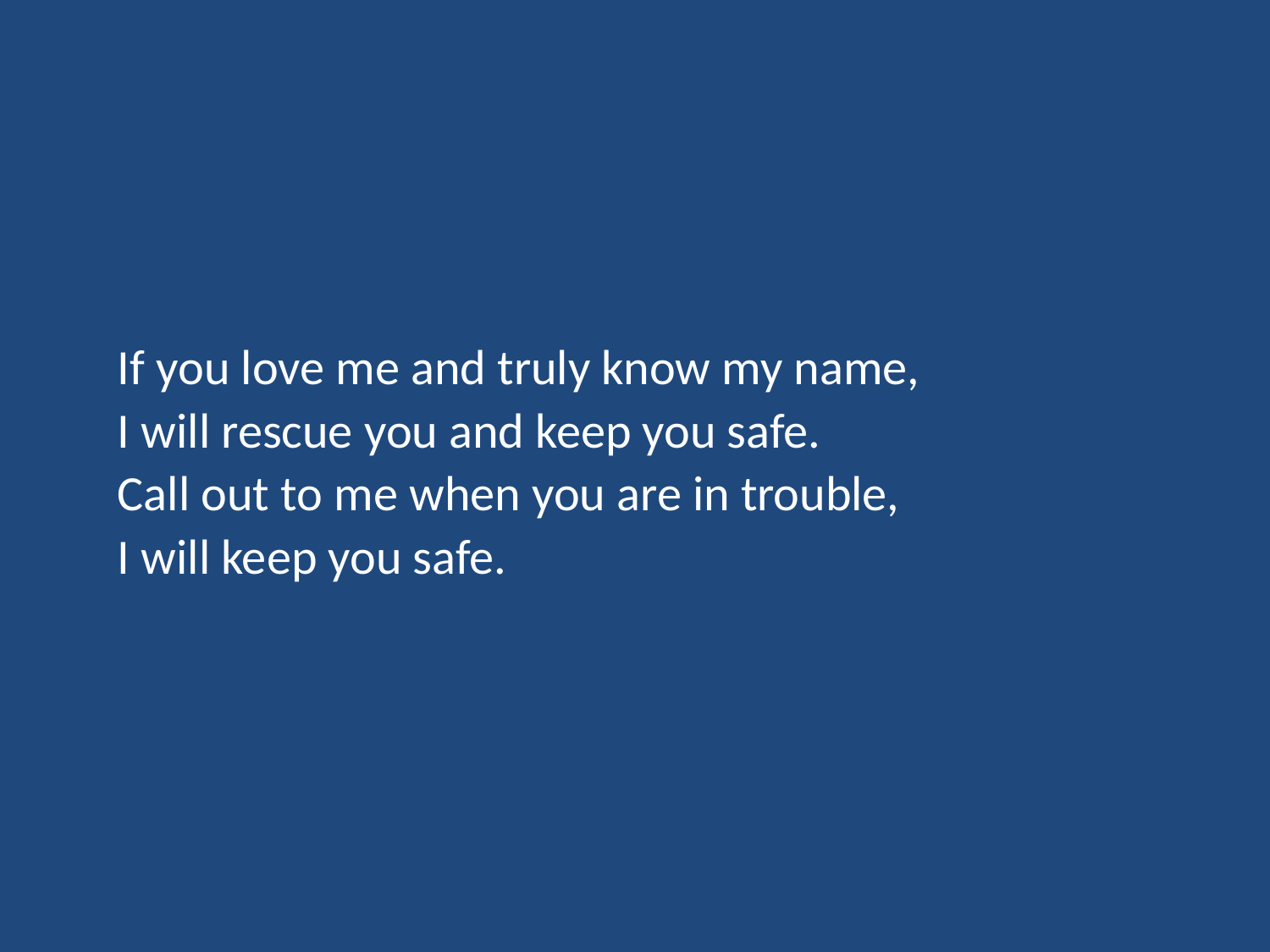

If you love me and truly know my name,
I will rescue you and keep you safe.
Call out to me when you are in trouble,
I will keep you safe.